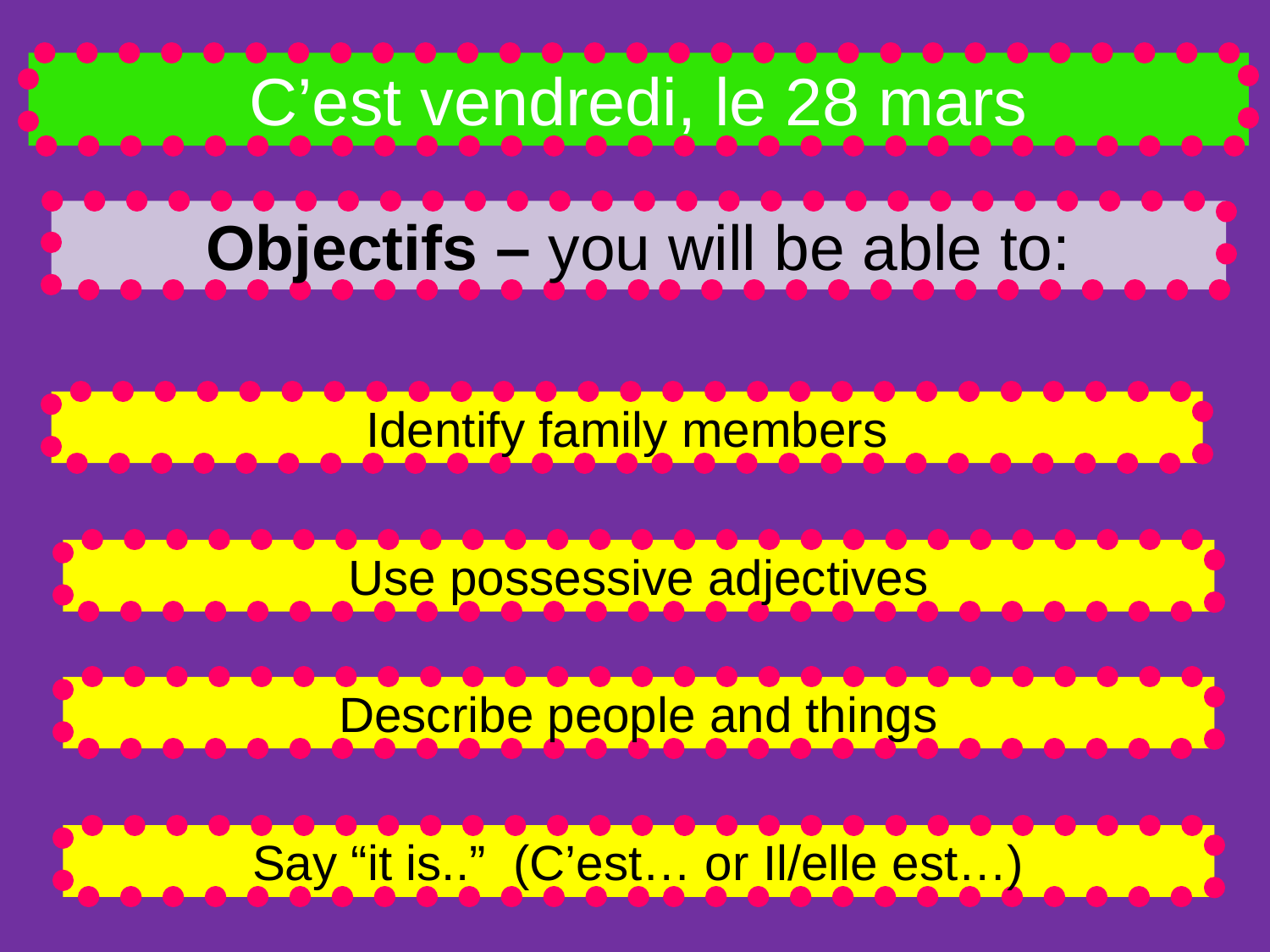

C’est vendredi, le 28 mars
Objectifs – you will be able to:
Identify family members
Use possessive adjectives
Describe people and things
Say “it is..”  (C’est… or Il/elle est…)